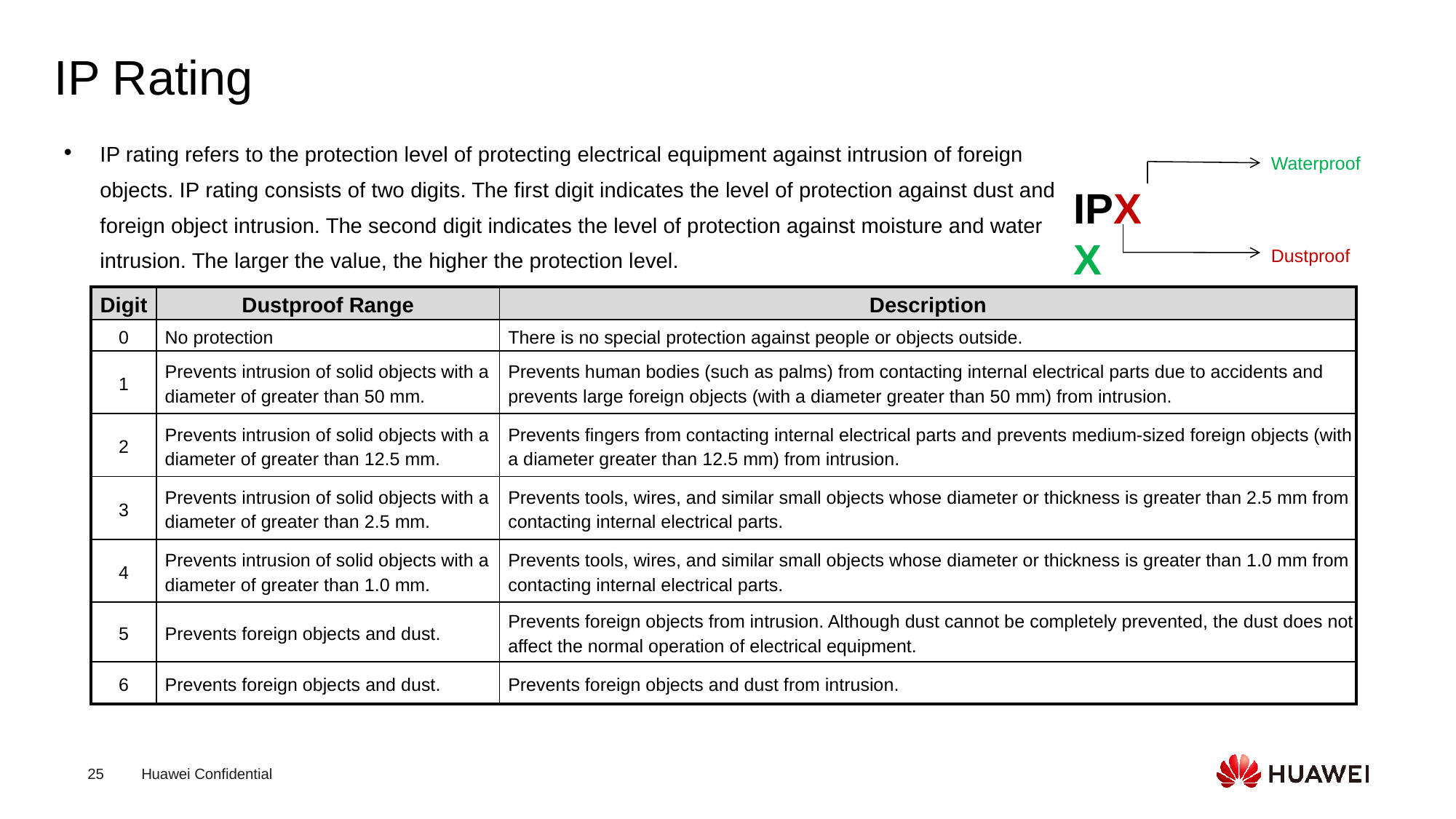

# IP Rating
IP rating refers to the protection level of protecting electrical equipment against intrusion of foreign objects. IP rating consists of two digits. The first digit indicates the level of protection against dust and foreign object intrusion. The second digit indicates the level of protection against moisture and water intrusion. The larger the value, the higher the protection level.
Waterproof
IPXX
Dustproof
| Digit | Dustproof Range | Description |
| --- | --- | --- |
| 0 | No protection | There is no special protection against people or objects outside. |
| 1 | Prevents intrusion of solid objects with a diameter of greater than 50 mm. | Prevents human bodies (such as palms) from contacting internal electrical parts due to accidents and prevents large foreign objects (with a diameter greater than 50 mm) from intrusion. |
| 2 | Prevents intrusion of solid objects with a diameter of greater than 12.5 mm. | Prevents fingers from contacting internal electrical parts and prevents medium-sized foreign objects (with a diameter greater than 12.5 mm) from intrusion. |
| 3 | Prevents intrusion of solid objects with a diameter of greater than 2.5 mm. | Prevents tools, wires, and similar small objects whose diameter or thickness is greater than 2.5 mm from contacting internal electrical parts. |
| 4 | Prevents intrusion of solid objects with a diameter of greater than 1.0 mm. | Prevents tools, wires, and similar small objects whose diameter or thickness is greater than 1.0 mm from contacting internal electrical parts. |
| 5 | Prevents foreign objects and dust. | Prevents foreign objects from intrusion. Although dust cannot be completely prevented, the dust does not affect the normal operation of electrical equipment. |
| 6 | Prevents foreign objects and dust. | Prevents foreign objects and dust from intrusion. |